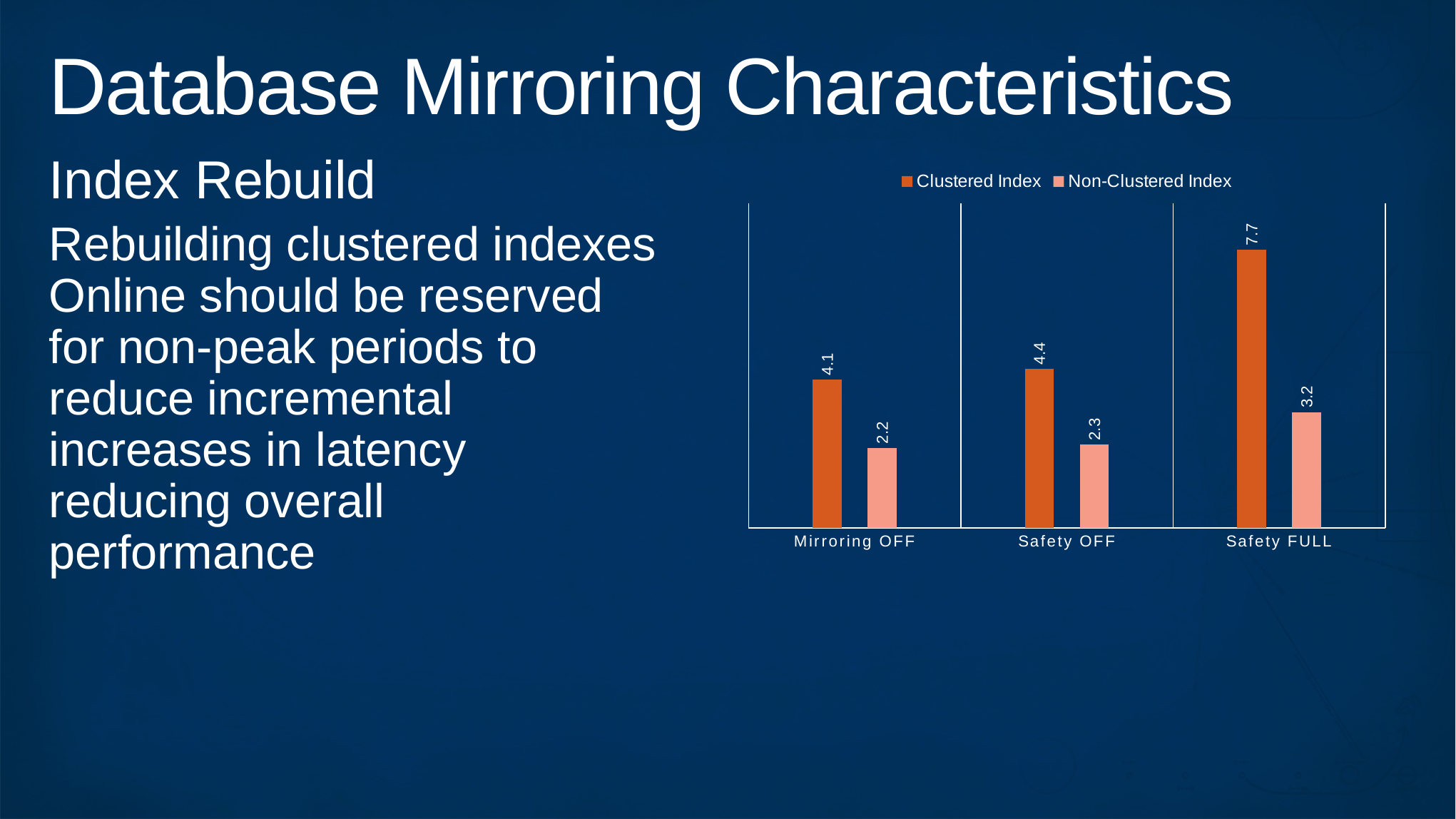

# Database Mirroring Characteristics
Index Rebuild
Rebuilding clustered indexes Online should be reserved for non-peak periods to reduce incremental increases in latency reducing overall performance

### Chart

| Category | Clustered Index | Non-Clustered Index |
|---|---|---|
| Mirroring OFF | 4.1 | 2.2 |
| Safety OFF | 4.4 | 2.3 |
| Safety FULL | 7.7 | 3.2 |